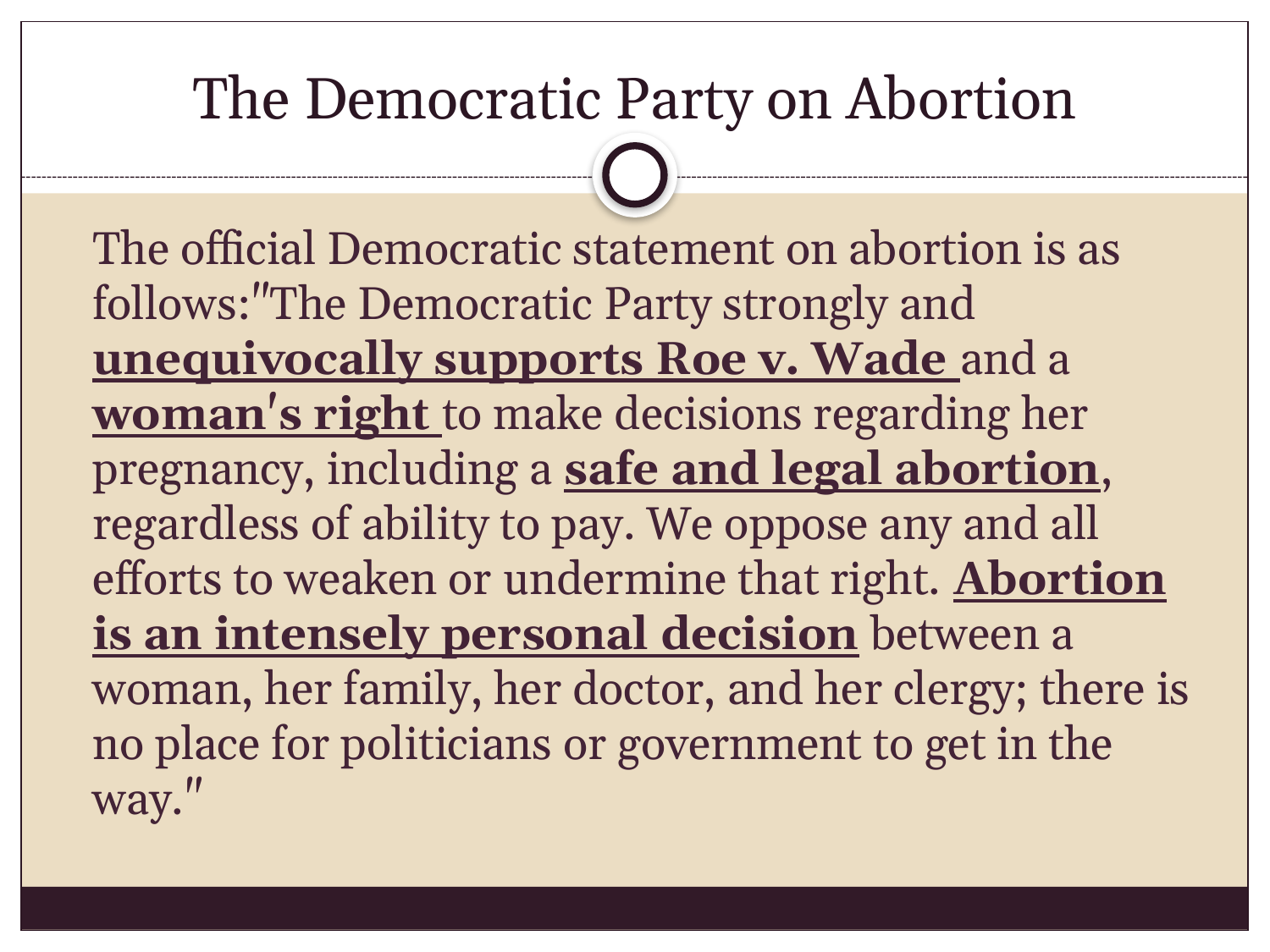

# The Democratic Party on Abortion
	The official Democratic statement on abortion is as follows:"The Democratic Party strongly and unequivocally supports Roe v. Wade and a woman's right to make decisions regarding her pregnancy, including a safe and legal abortion, regardless of ability to pay. We oppose any and all efforts to weaken or undermine that right. Abortion is an intensely personal decision between a woman, her family, her doctor, and her clergy; there is no place for politicians or government to get in the way."